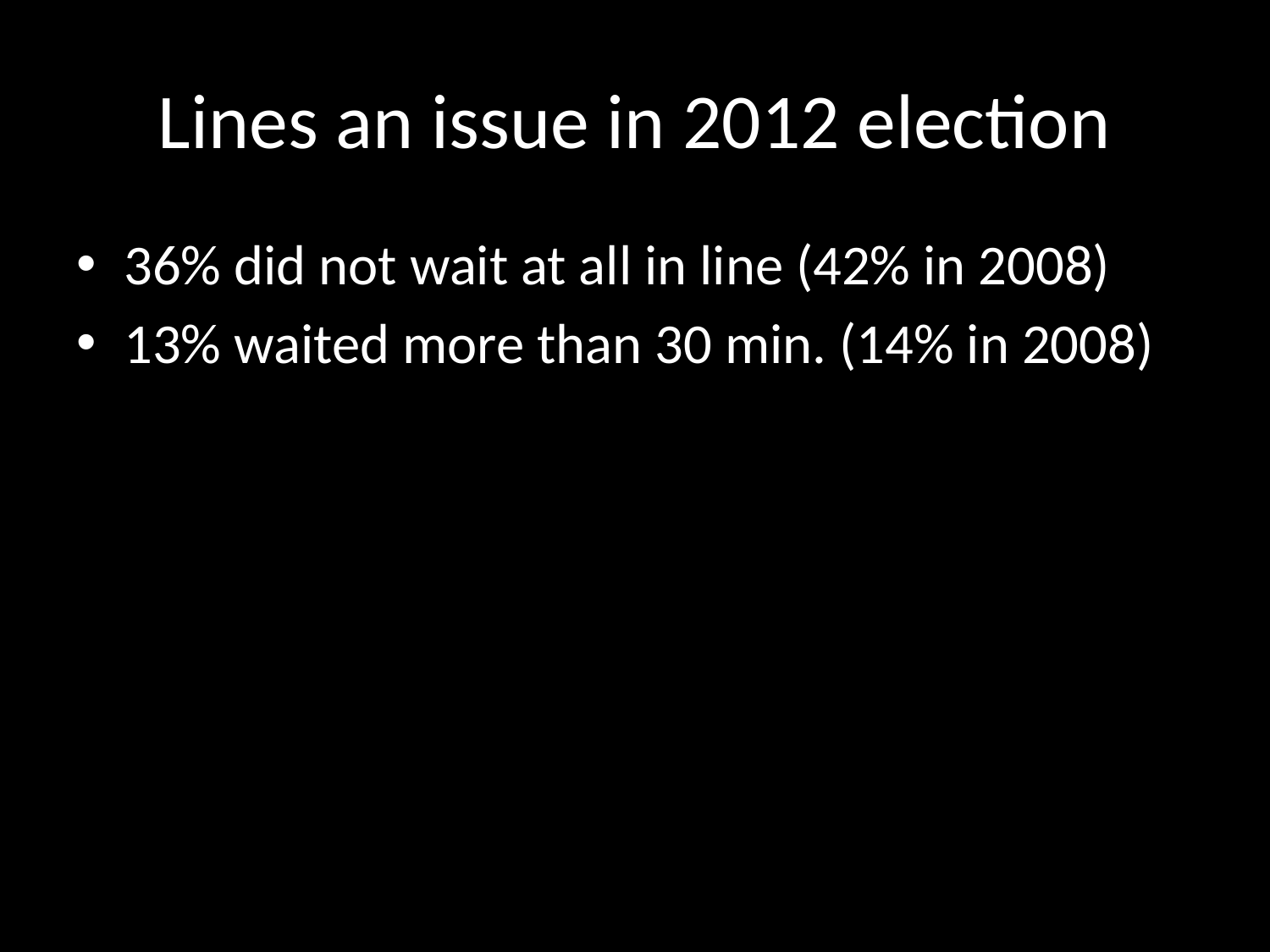

# Lines an issue in 2012 election
36% did not wait at all in line (42% in 2008)
13% waited more than 30 min. (14% in 2008)